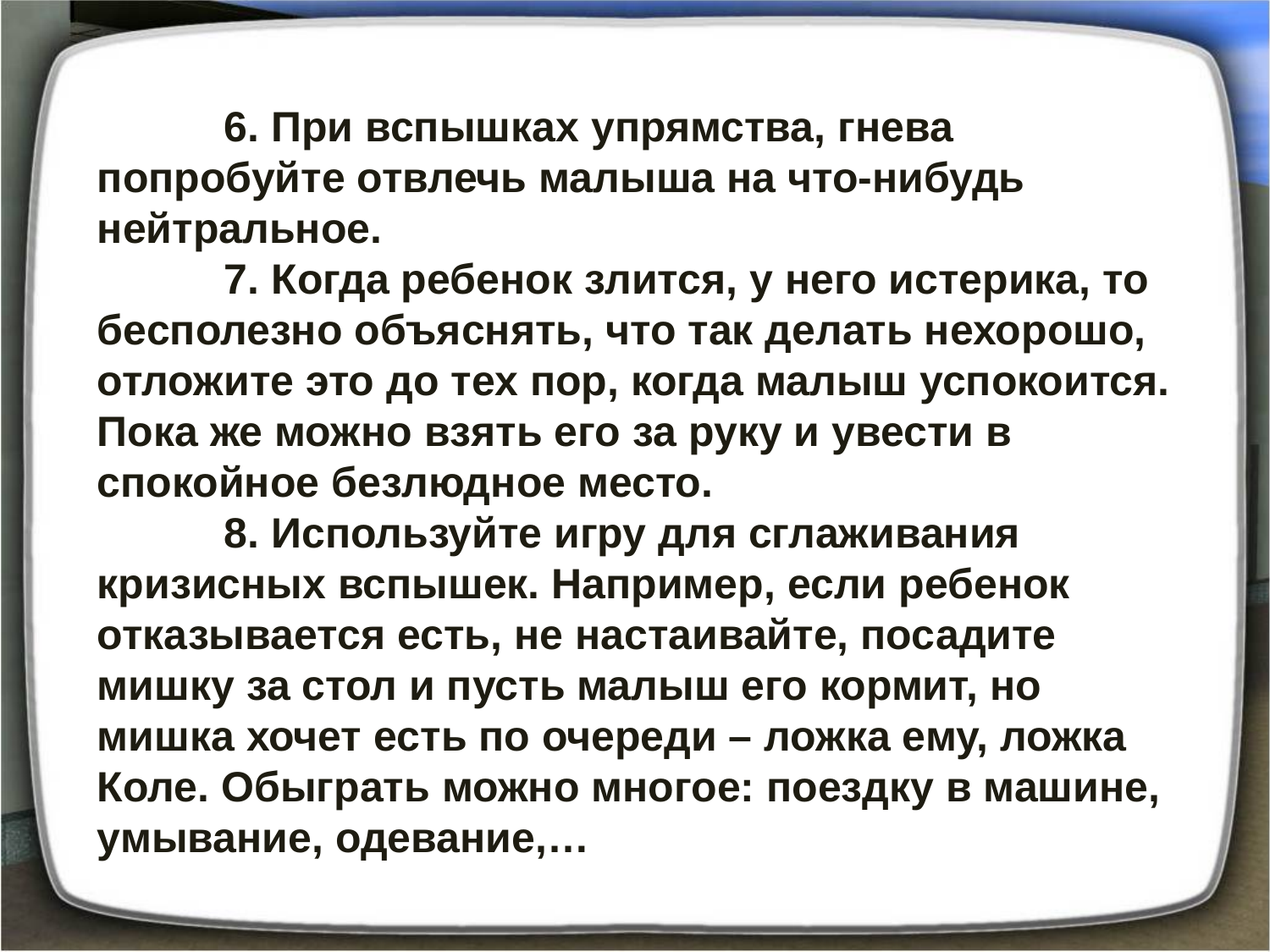

6. При вспышках упрямства, гнева попробуйте отвлечь малыша на что-нибудь нейтральное.
	7. Когда ребенок злится, у него истерика, то бесполезно объяснять, что так делать нехорошо, отложите это до тех пор, когда малыш успокоится. Пока же можно взять его за руку и увести в спокойное безлюдное место.
	8. Используйте игру для сглаживания кризисных вспышек. Например, если ребенок отказывается есть, не настаивайте, посадите мишку за стол и пусть малыш его кормит, но мишка хочет есть по очереди – ложка ему, ложка Коле. Обыграть можно многое: поездку в машине, умывание, одевание,…